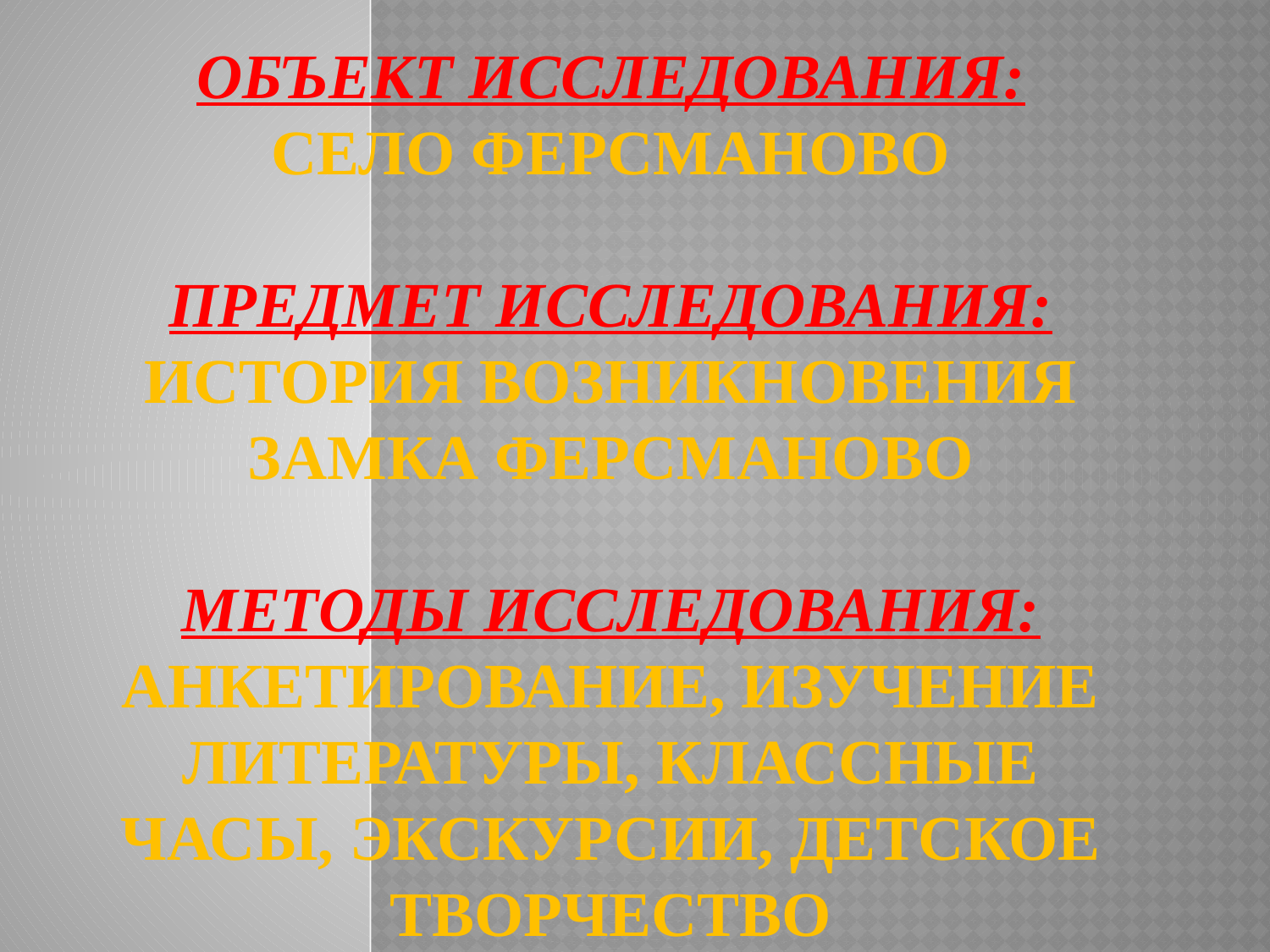

# Объект исследования: Село ферсманово Предмет исследования: история возникновения замка Ферсманово Методы исследования: анкетирование, изучение литературы, классные часы, экскурсии, детское творчество